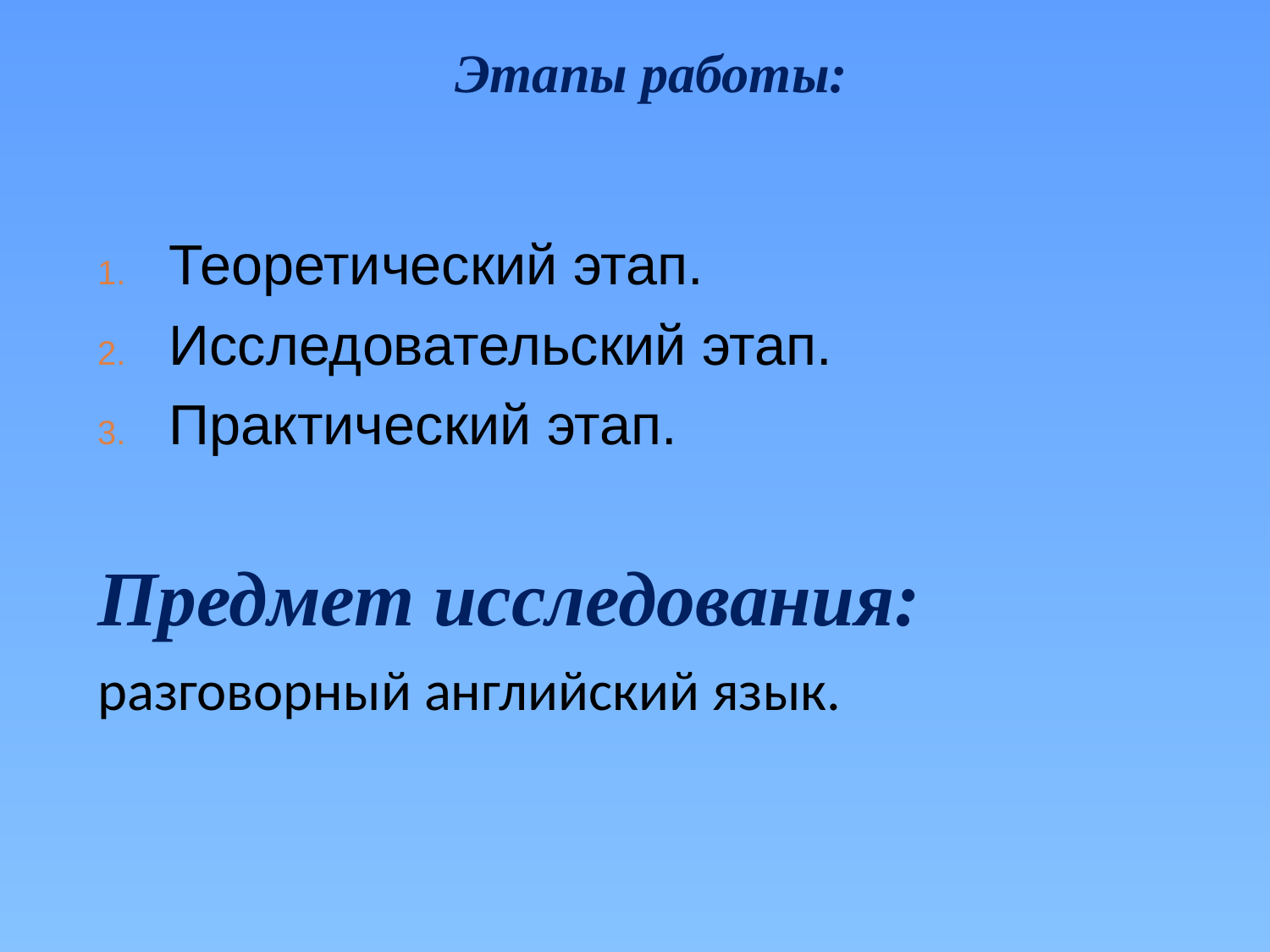

# Этапы работы:
5
Теоретический этап.
Исследовательский этап.
Практический этап.

Предмет исследования:
разговорный английский язык.